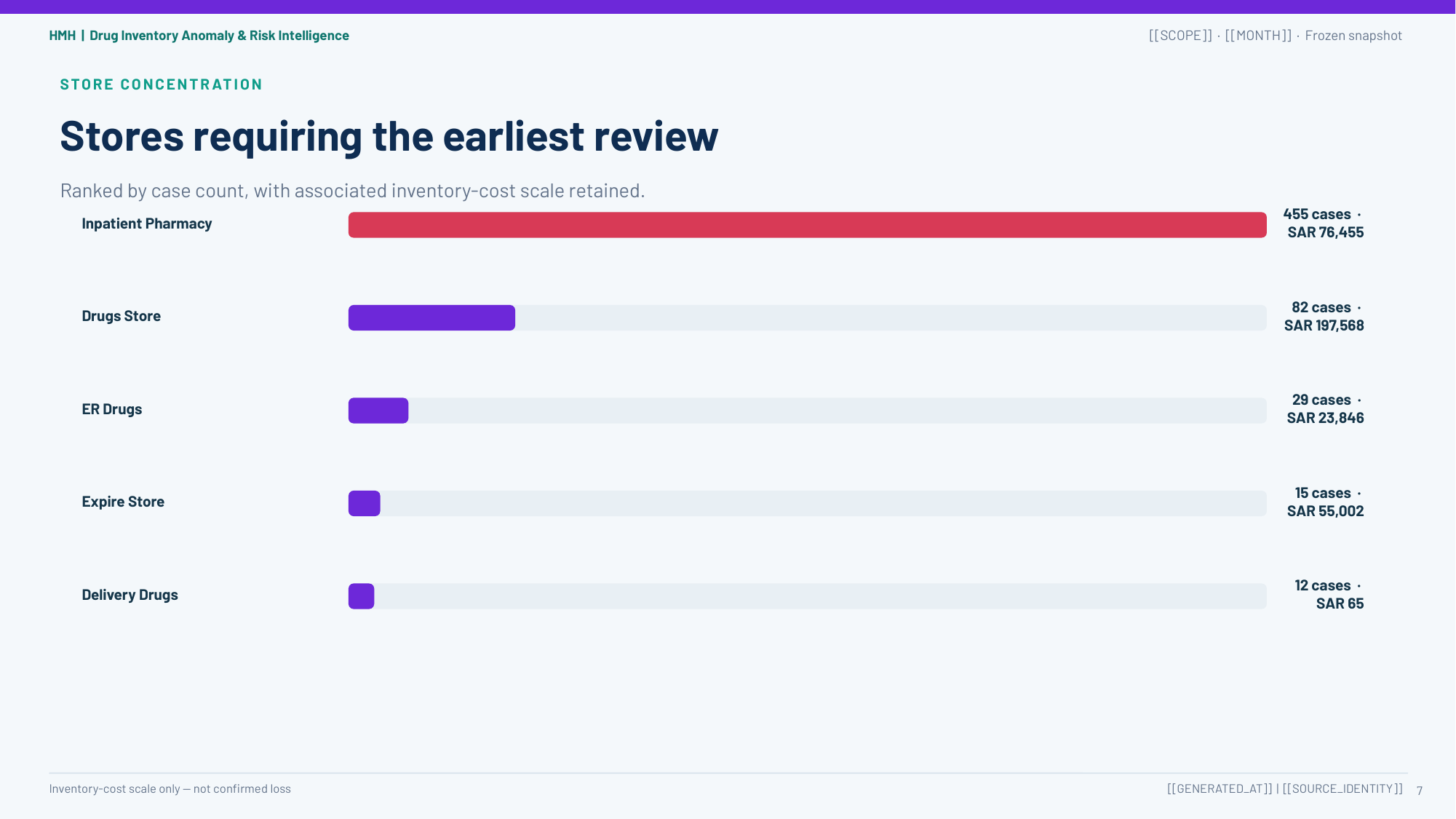

STORE CONCENTRATION
Stores requiring the earliest review
Ranked by case count, with associated inventory-cost scale retained.
Inpatient Pharmacy
455 cases  ·  SAR 76,455

Drugs Store
82 cases  ·  SAR 197,568

ER Drugs
29 cases  ·  SAR 23,846

Expire Store
15 cases  ·  SAR 55,002

Delivery Drugs
12 cases  ·  SAR 65

7